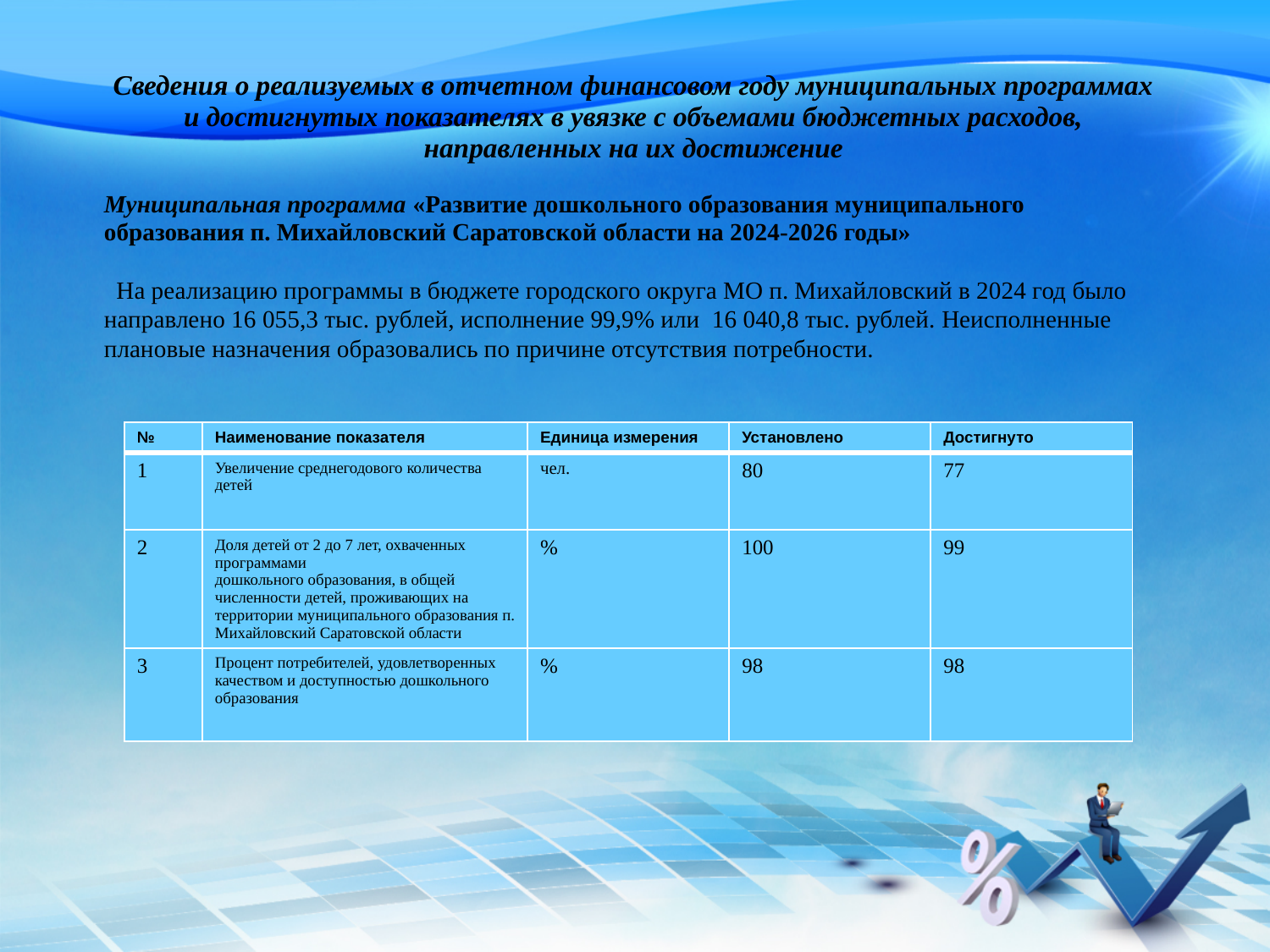

| Сведения о реализуемых в отчетном финансовом году муниципальных программах и достигнутых показателях в увязке с объемами бюджетных расходов, направленных на их достижение Муниципальная программа «Развитие дошкольного образования муниципального образования п. Михайловский Саратовской области на 2024-2026 годы» На реализацию программы в бюджете городского округа МО п. Михайловский в 2024 год было направлено 16 055,3 тыс. рублей, исполнение 99,9% или 16 040,8 тыс. рублей. Неисполненные плановые назначения образовались по причине отсутствия потребности. |
| --- |
| № | Наименование показателя | Единица измерения | Установлено | Достигнуто |
| --- | --- | --- | --- | --- |
| 1 | Увеличение среднегодового количества детей | чел. | 80 | 77 |
| 2 | Доля детей от 2 до 7 лет, охваченных программами дошкольного образования, в общей численности детей, проживающих на территории муниципального образования п. Михайловский Саратовской области | % | 100 | 99 |
| 3 | Процент потребителей, удовлетворенных качеством и доступностью дошкольного образования | % | 98 | 98 |